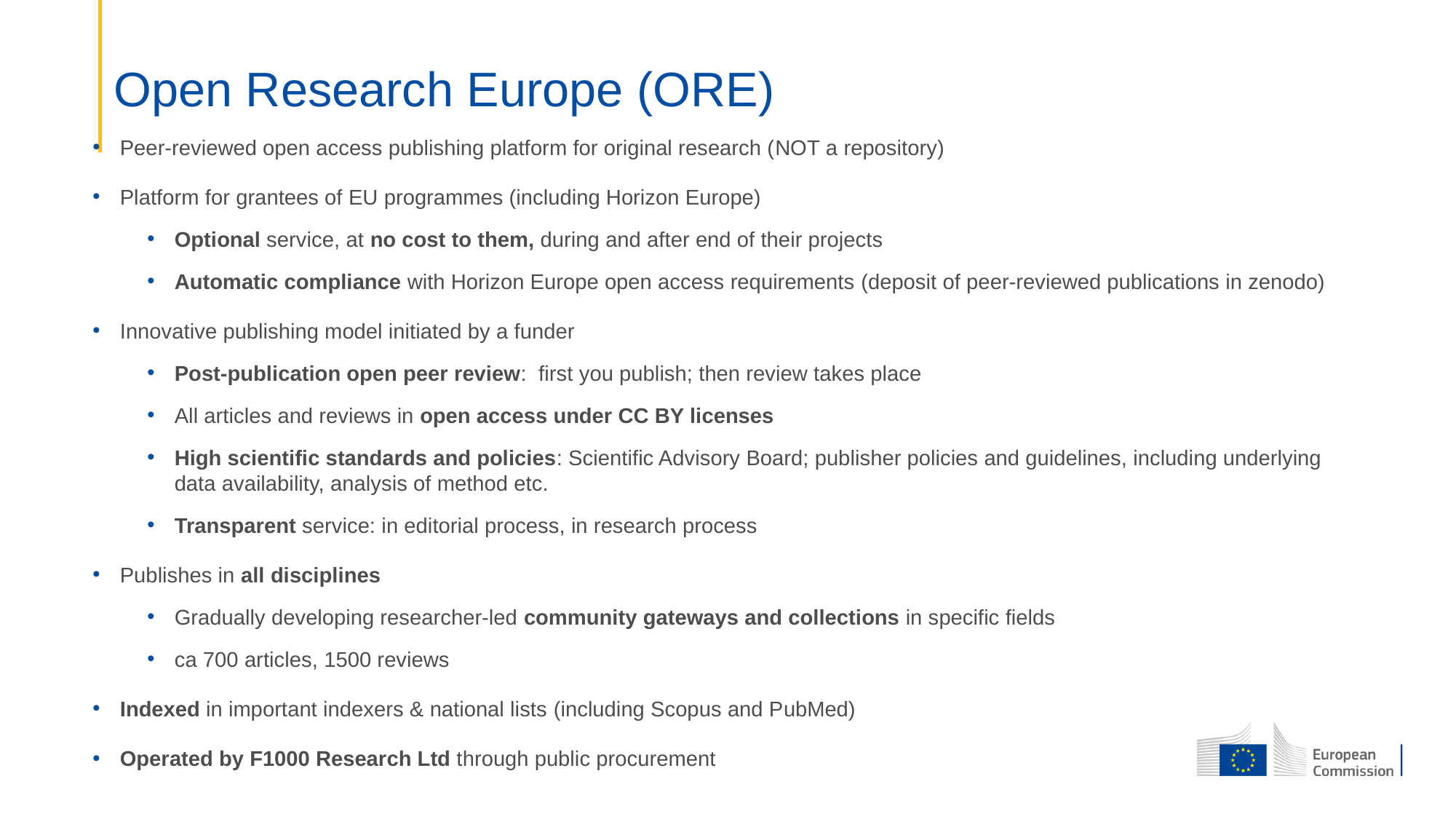

Open Research Europe (ORE)
# Peer-reviewed open access publishing platform for original research (NOT a repository)
Platform for grantees of EU programmes (including Horizon Europe)
Optional service, at no cost to them, during and after end of their projects
Automatic compliance with Horizon Europe open access requirements (deposit of peer-reviewed publications in zenodo)
Innovative publishing model initiated by a funder
Post-publication open peer review:  first you publish; then review takes place
All articles and reviews in open access under CC BY licenses
High scientific standards and policies: Scientific Advisory Board; publisher policies and guidelines, including underlying data availability, analysis of method etc.
Transparent service: in editorial process, in research process
Publishes in all disciplines
Gradually developing researcher-led community gateways and collections in specific fields
ca 700 articles, 1500 reviews
Indexed in important indexers & national lists (including Scopus and PubMed)
Operated by F1000 Research Ltd through public procurement